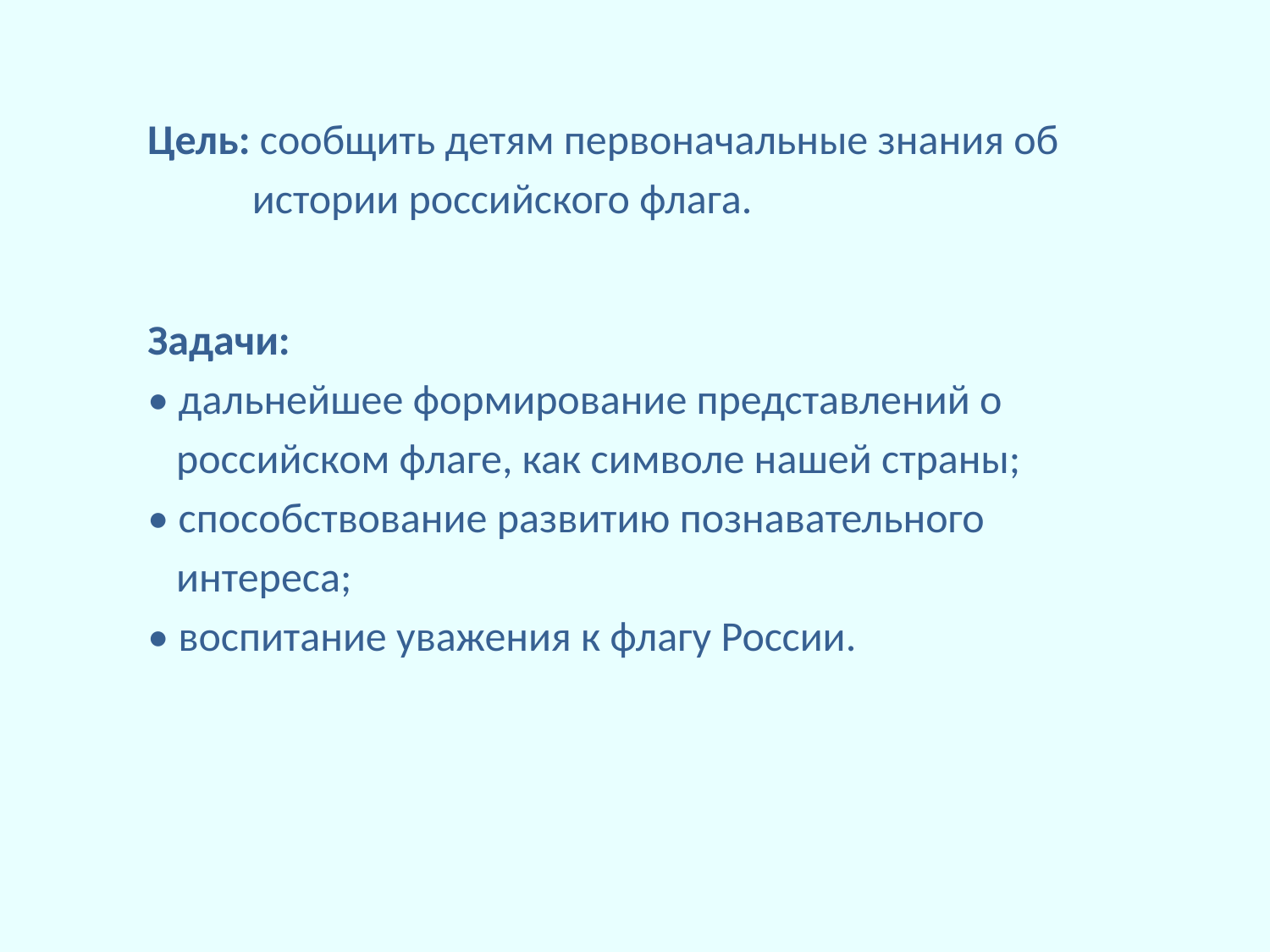

Цель: сообщить детям первоначальные знания об
           истории российского флага.
Задачи:
• дальнейшее формирование представлений о
   российском флаге, как символе нашей страны;
• способствование развитию познавательного
   интереса;
• воспитание уважения к флагу России.